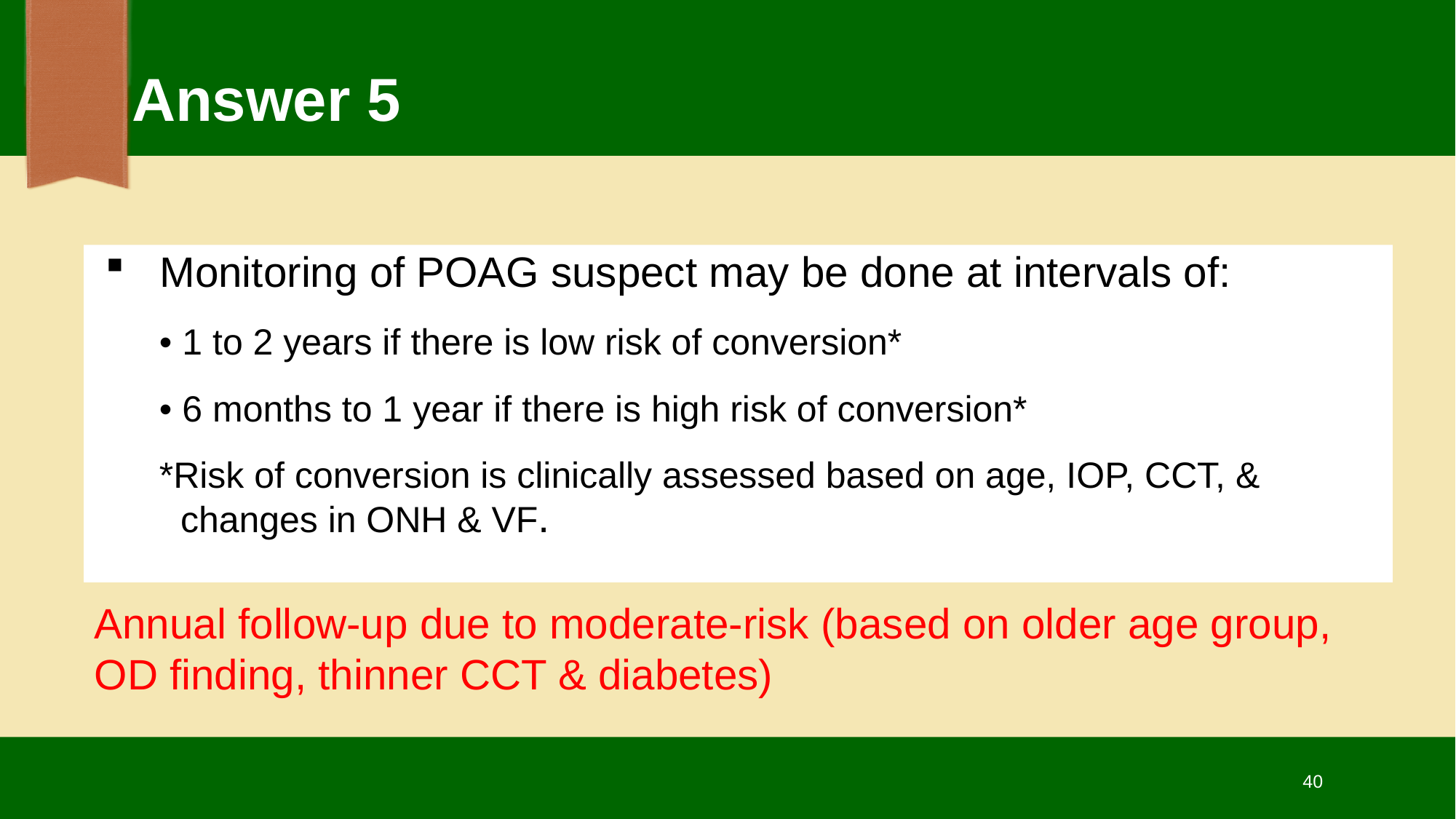

# Answer 5
Monitoring of POAG suspect may be done at intervals of:
• 1 to 2 years if there is low risk of conversion*
• 6 months to 1 year if there is high risk of conversion*
*Risk of conversion is clinically assessed based on age, IOP, CCT, & changes in ONH & VF.
Annual follow-up due to moderate-risk (based on older age group, OD finding, thinner CCT & diabetes)
40